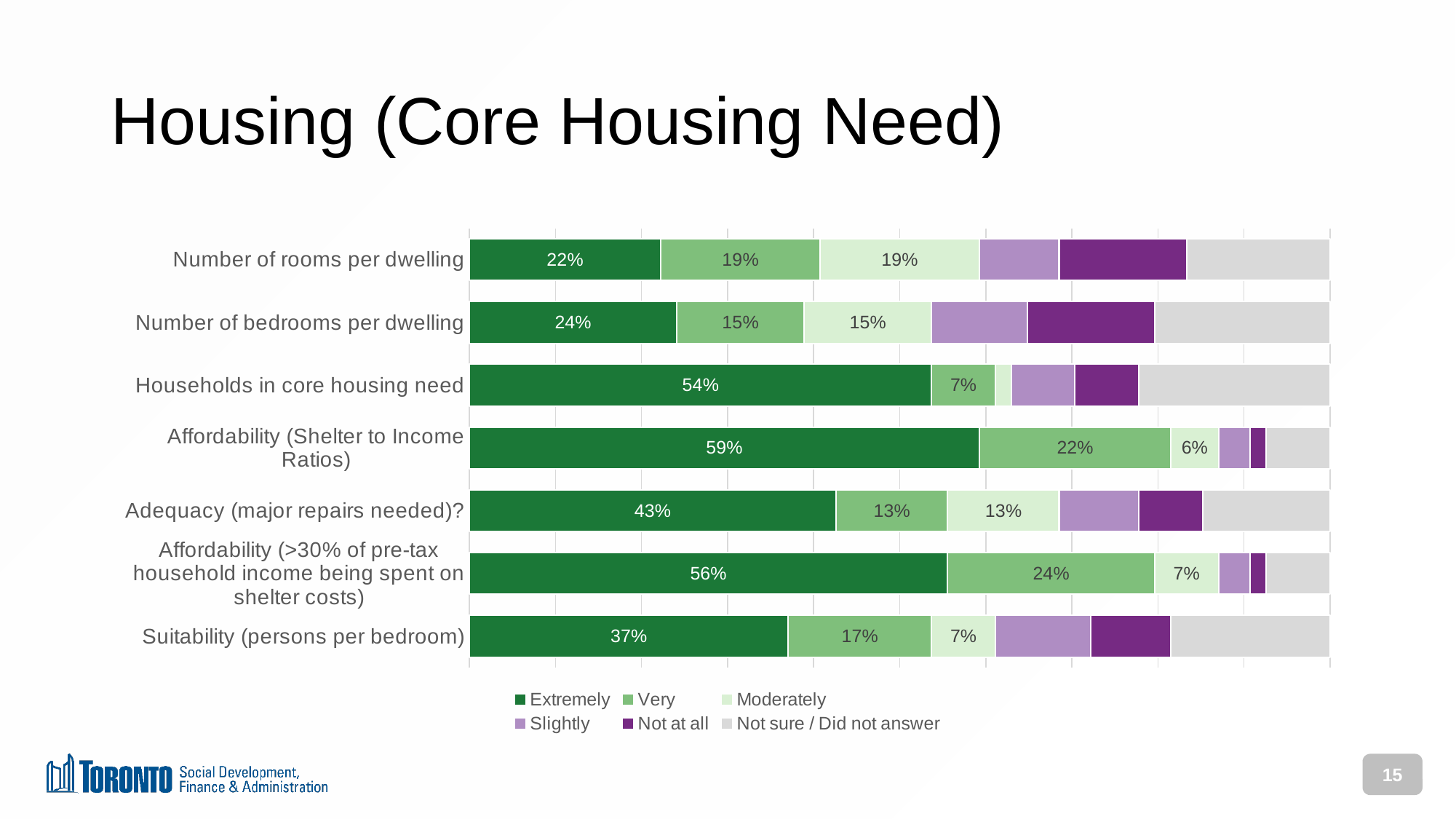

# Housing (Core Housing Need)

### Chart

| Category | Extremely | Very | Moderately | Slightly | Not at all | Not sure / Did not answer |
|---|---|---|---|---|---|---|
| Number of rooms per dwelling | 12.0 | 10.0 | 10.0 | 5.0 | 8.0 | 9.0 |
| Number of bedrooms per dwelling | 13.0 | 8.0 | 8.0 | 6.0 | 8.0 | 11.0 |
| Households in core housing need | 29.0 | 4.0 | 1.0 | 4.0 | 4.0 | 12.0 |
| Affordability (Shelter to Income Ratios) | 32.0 | 12.0 | 3.0 | 2.0 | 1.0 | 4.0 |
| Adequacy (major repairs needed)? | 23.0 | 7.0 | 7.0 | 5.0 | 4.0 | 8.0 |
| Affordability (>30% of pre-tax household income being spent on shelter costs) | 30.0 | 13.0 | 4.0 | 2.0 | 1.0 | 4.0 |
| Suitability (persons per bedroom) | 20.0 | 9.0 | 4.0 | 6.0 | 5.0 | 10.0 |
15